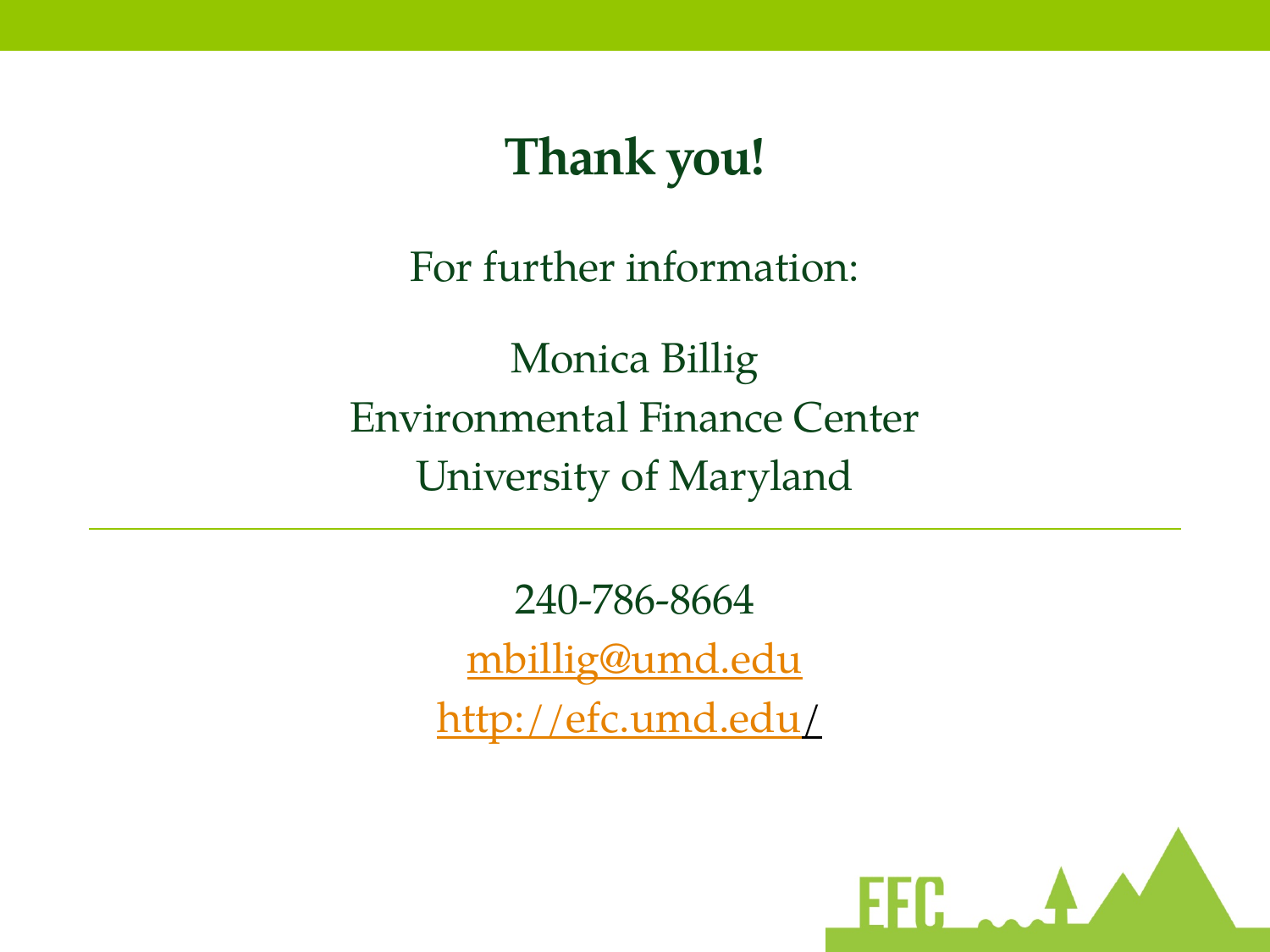

# Thank you!
For further information:
Monica Billig
Environmental Finance Center
University of Maryland

240-786-8664
mbillig@umd.edu
http://efc.umd.edu/